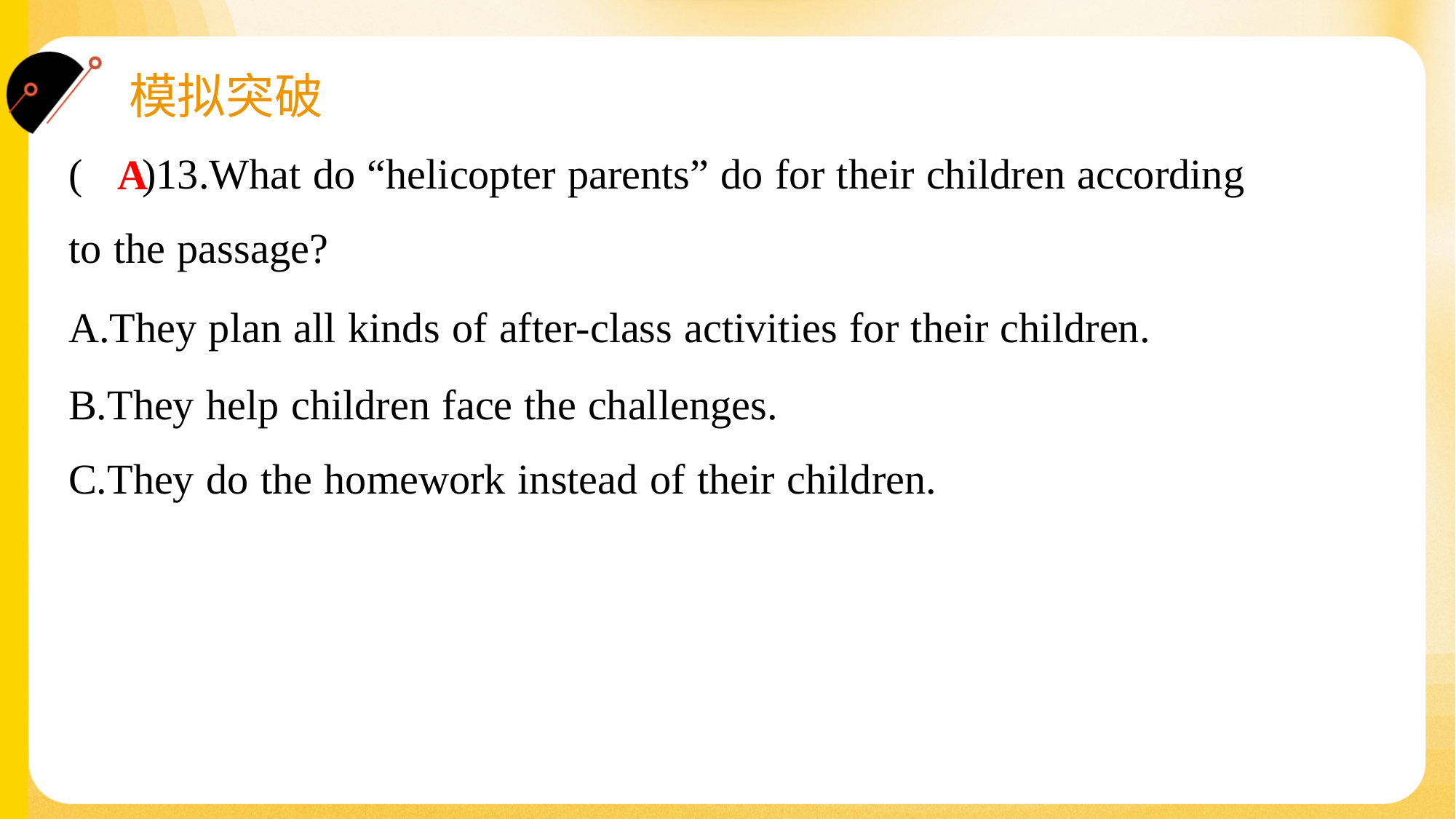

(     )13.What do “helicopter parents” do for their children according
to the passage?
A
A.They plan all kinds of after-class activities for their children.
B.They help children face the challenges.
C.They do the homework instead of their children.